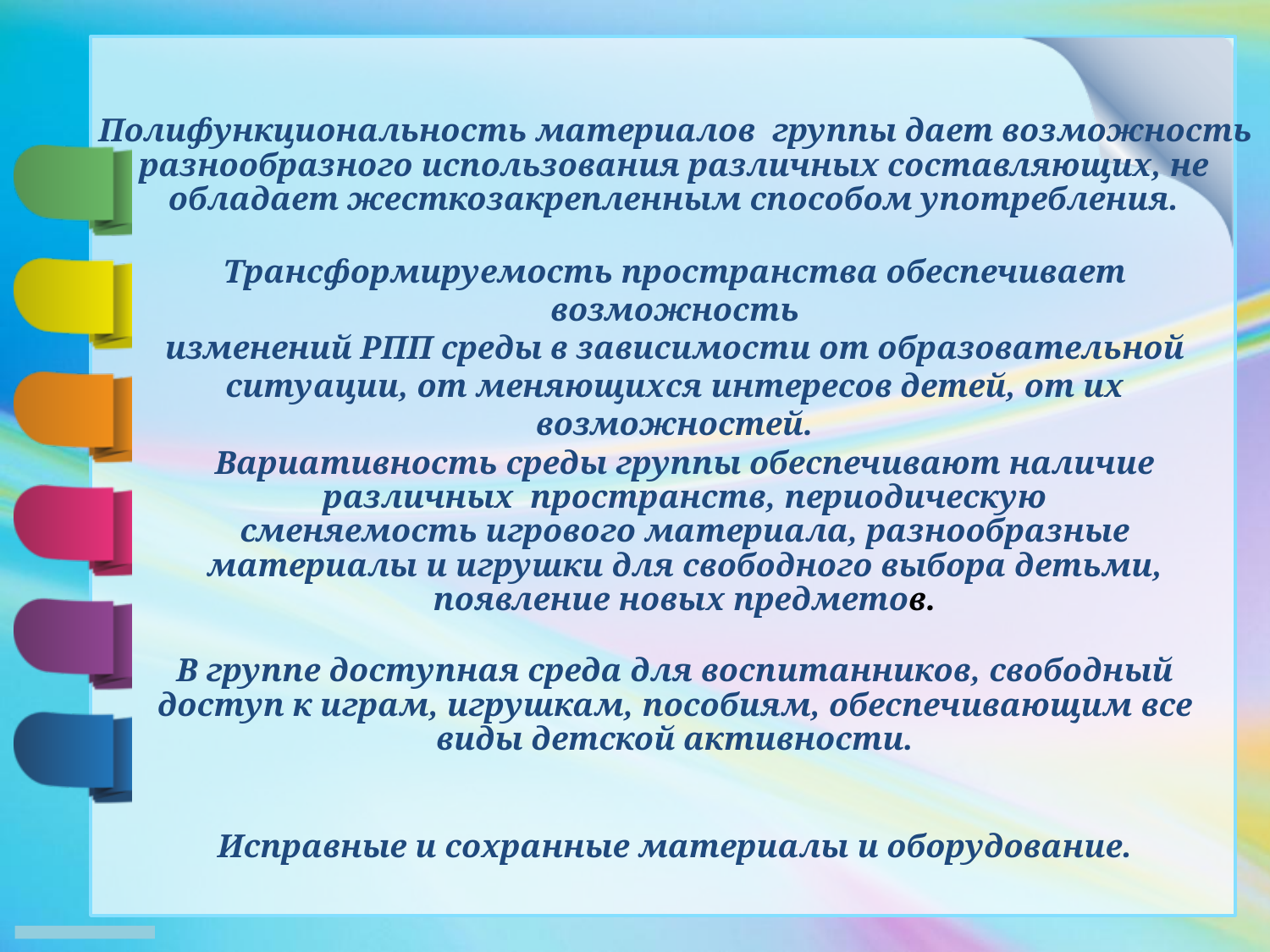

Полифункциональность материалов  группы дает возможность
разнообразного использования различных составляющих, не обладает жесткозакрепленным способом употребления.

Трансформируемость пространства обеспечивает возможность
изменений РПП среды в зависимости от образовательной ситуации, от меняющихся интересов детей, от их возможностей.

Вариативность среды группы обеспечивают наличие различных  пространств, периодическую сменяемость игрового материала, разнообразные материалы и игрушки для свободного выбора детьми, появление новых предметов.

В группе доступная среда для воспитанников, свободный доступ к играм, игрушкам, пособиям, обеспечивающим все виды детской активности.

Исправные и сохранные материалы и оборудование.